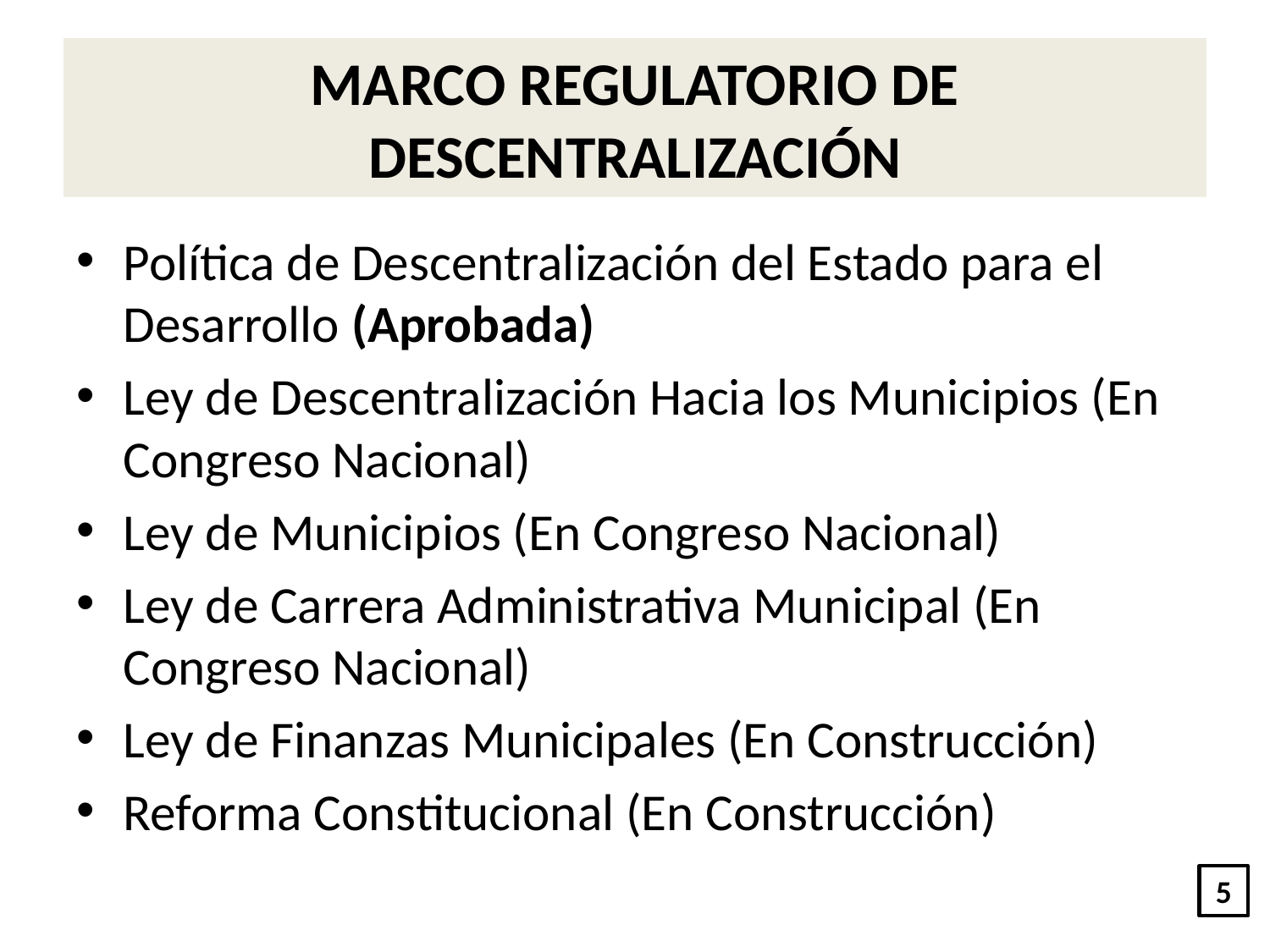

# MARCO REGULATORIO DE DESCENTRALIZACIÓN
Política de Descentralización del Estado para el Desarrollo (Aprobada)
Ley de Descentralización Hacia los Municipios (En Congreso Nacional)
Ley de Municipios (En Congreso Nacional)
Ley de Carrera Administrativa Municipal (En Congreso Nacional)
Ley de Finanzas Municipales (En Construcción)
Reforma Constitucional (En Construcción)

5